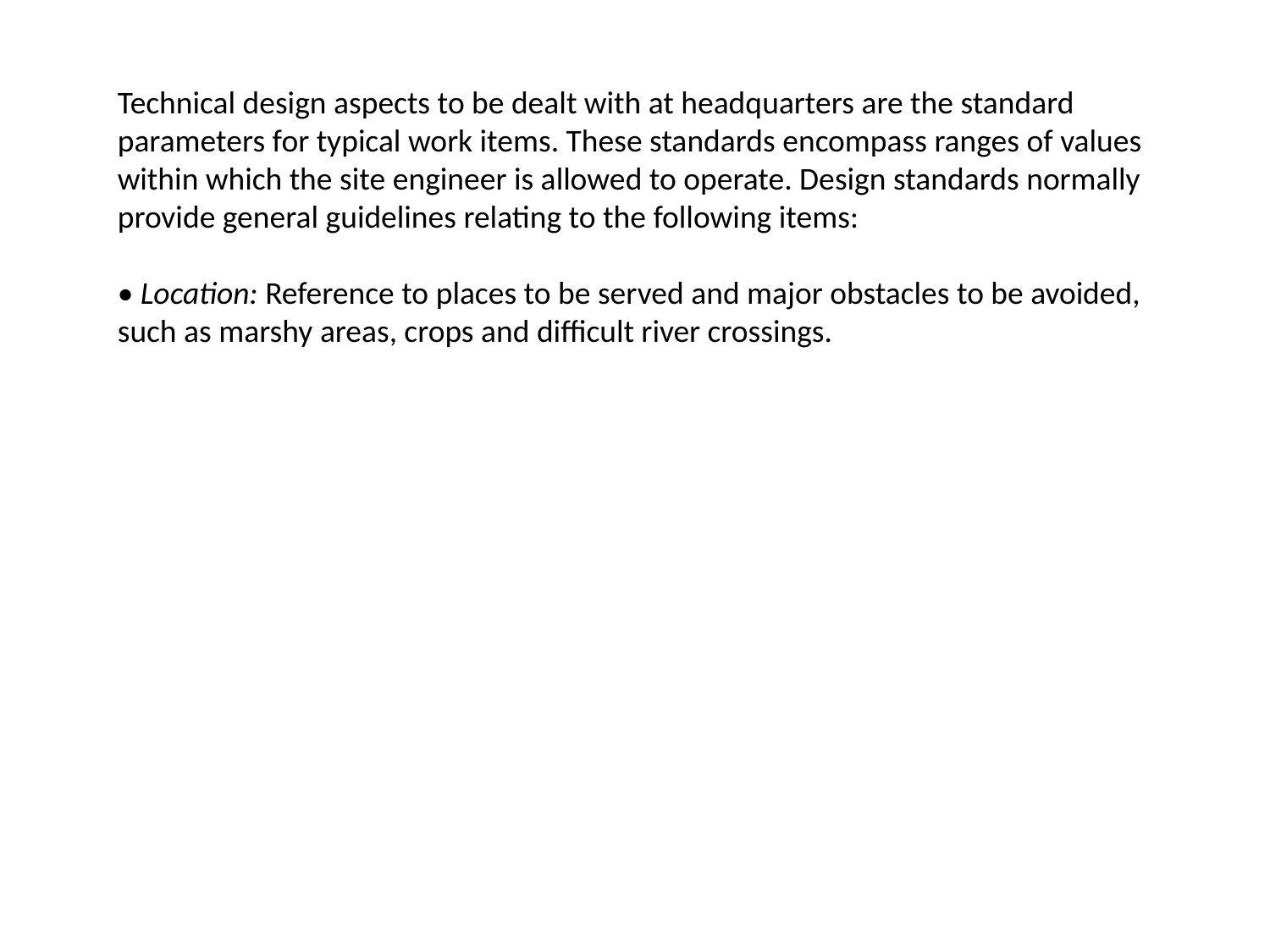

Technical design aspects to be dealt with at headquarters are the standard parameters for typical work items. These standards encompass ranges of values within which the site engineer is allowed to operate. Design standards normally provide general guidelines relating to the following items:

• Location: Reference to places to be served and major obstacles to be avoided,
such as marshy areas, crops and difficult river crossings.